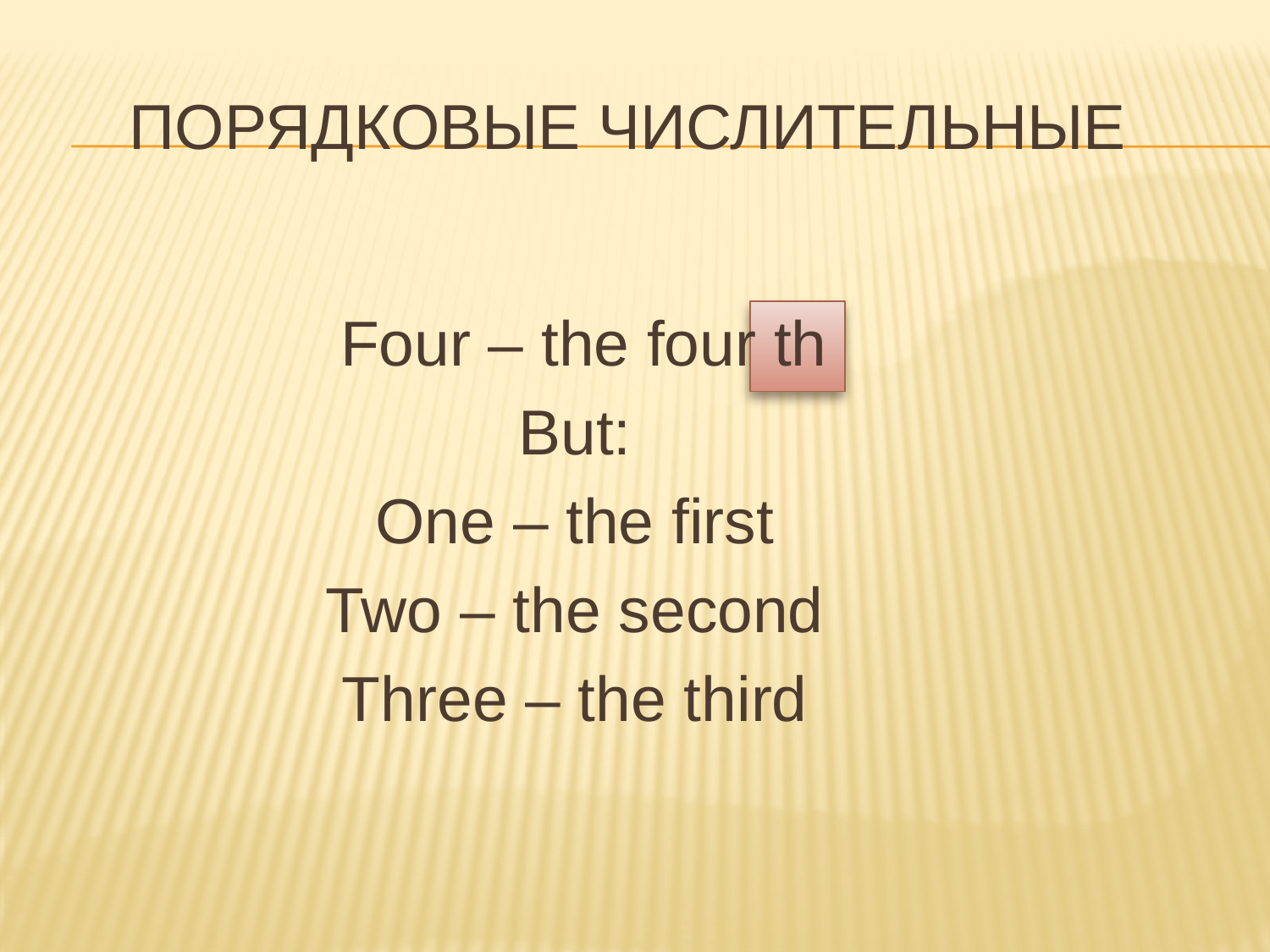

# Порядковые числительные

 Four – the four th
But:
One – the first
Two – the second
Three – the third